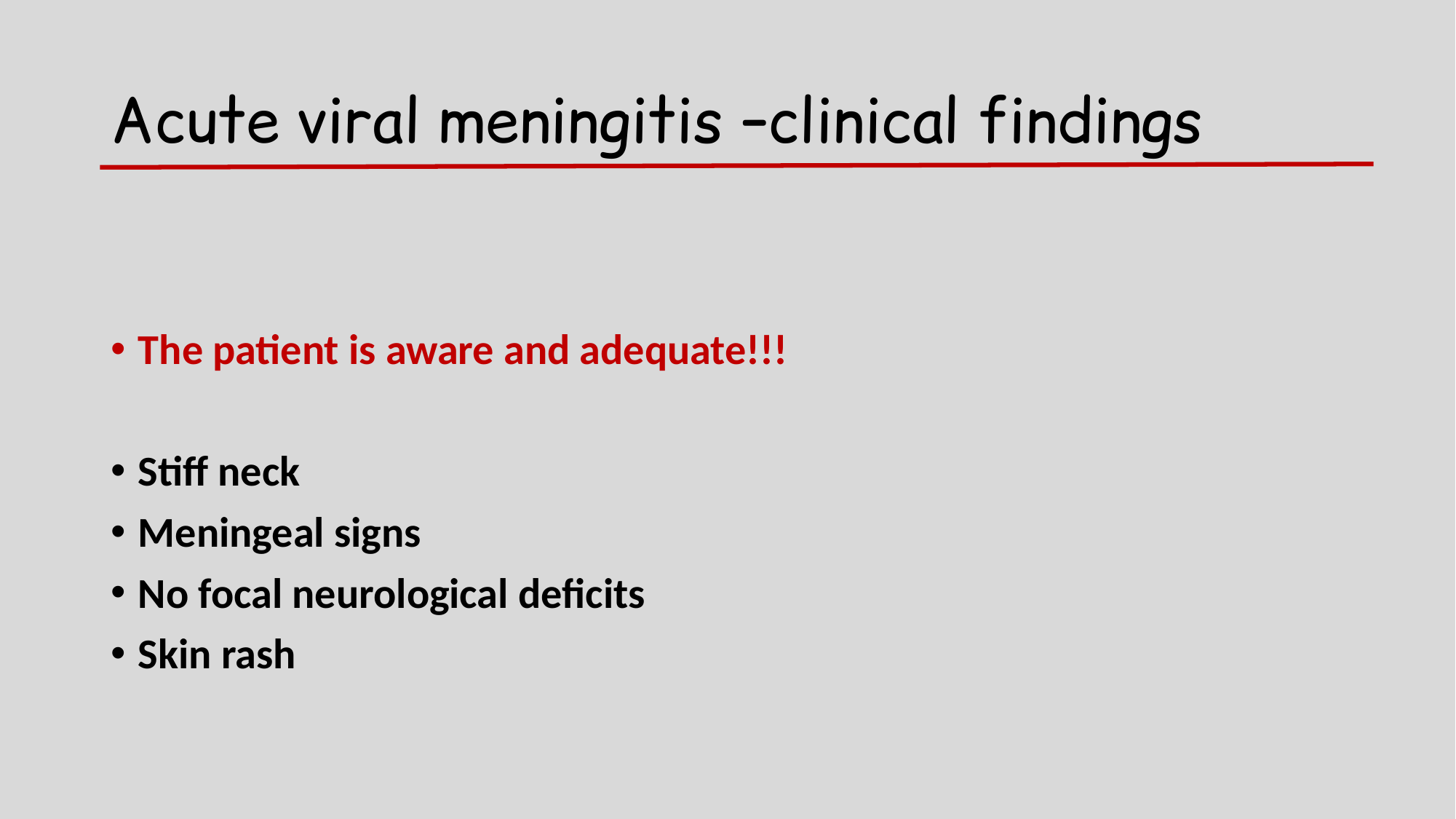

# Acute viral meningitis –clinical findings
The patient is aware and adequate!!!

Stiff neck
Meningeal signs
No focal neurological deficits
Skin rash